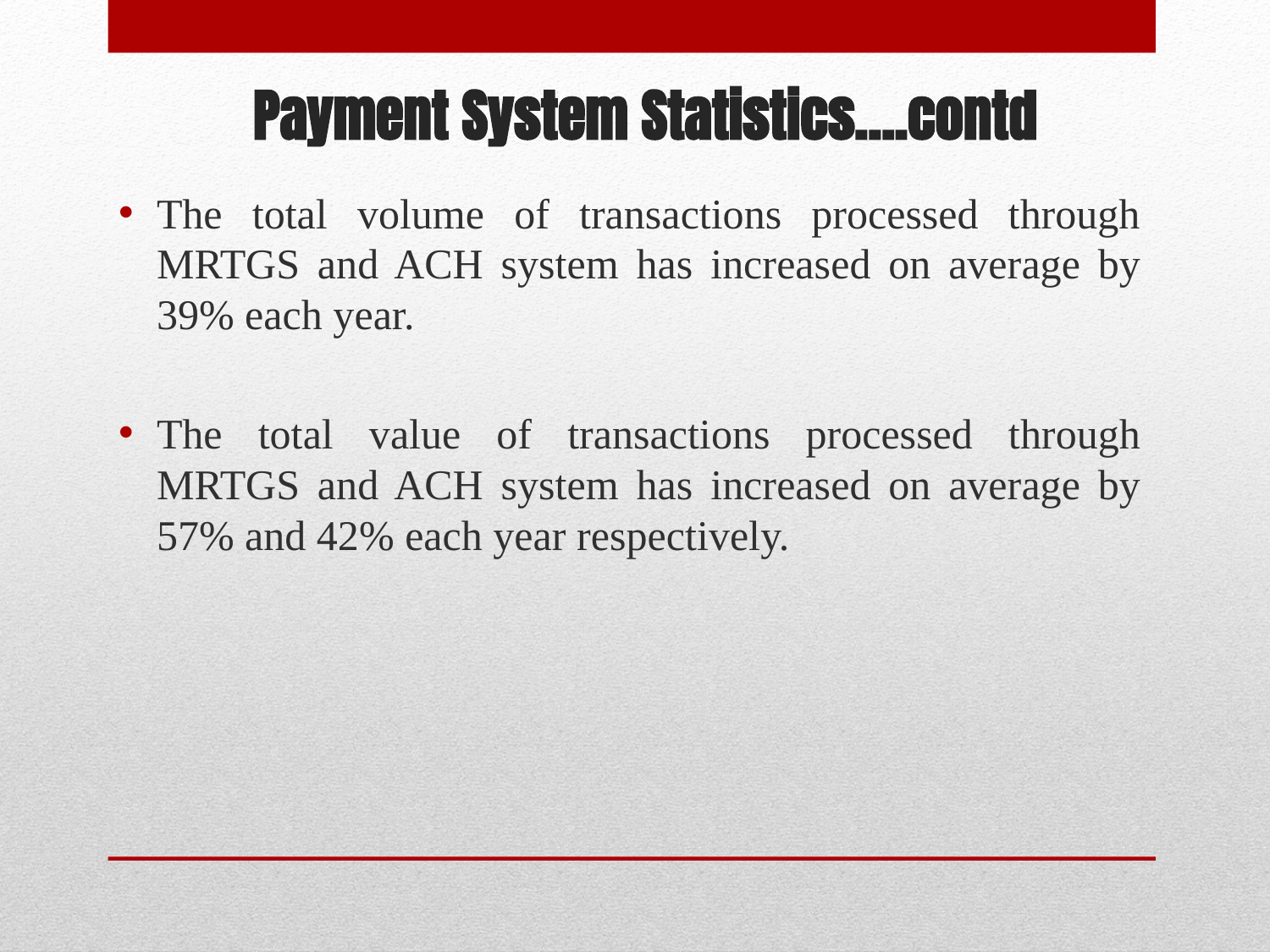

# Payment System Statistics….contd
The total volume of transactions processed through MRTGS and ACH system has increased on average by 39% each year.

The total value of transactions processed through MRTGS and ACH system has increased on average by 57% and 42% each year respectively.